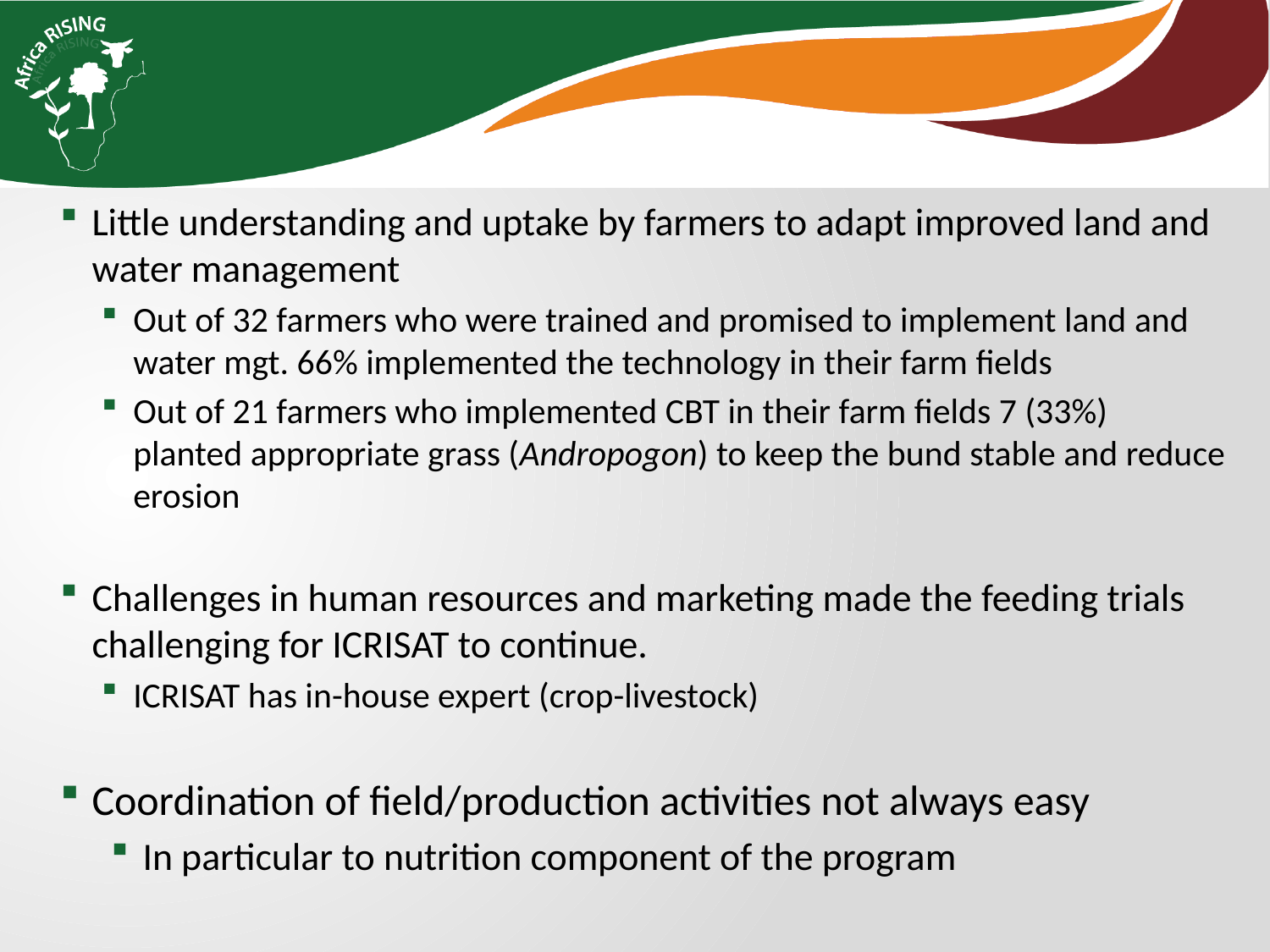

Little understanding and uptake by farmers to adapt improved land and water management
Out of 32 farmers who were trained and promised to implement land and water mgt. 66% implemented the technology in their farm fields
Out of 21 farmers who implemented CBT in their farm fields 7 (33%) planted appropriate grass (Andropogon) to keep the bund stable and reduce erosion

Challenges in human resources and marketing made the feeding trials challenging for ICRISAT to continue.
ICRISAT has in-house expert (crop-livestock)

Coordination of field/production activities not always easy
In particular to nutrition component of the program